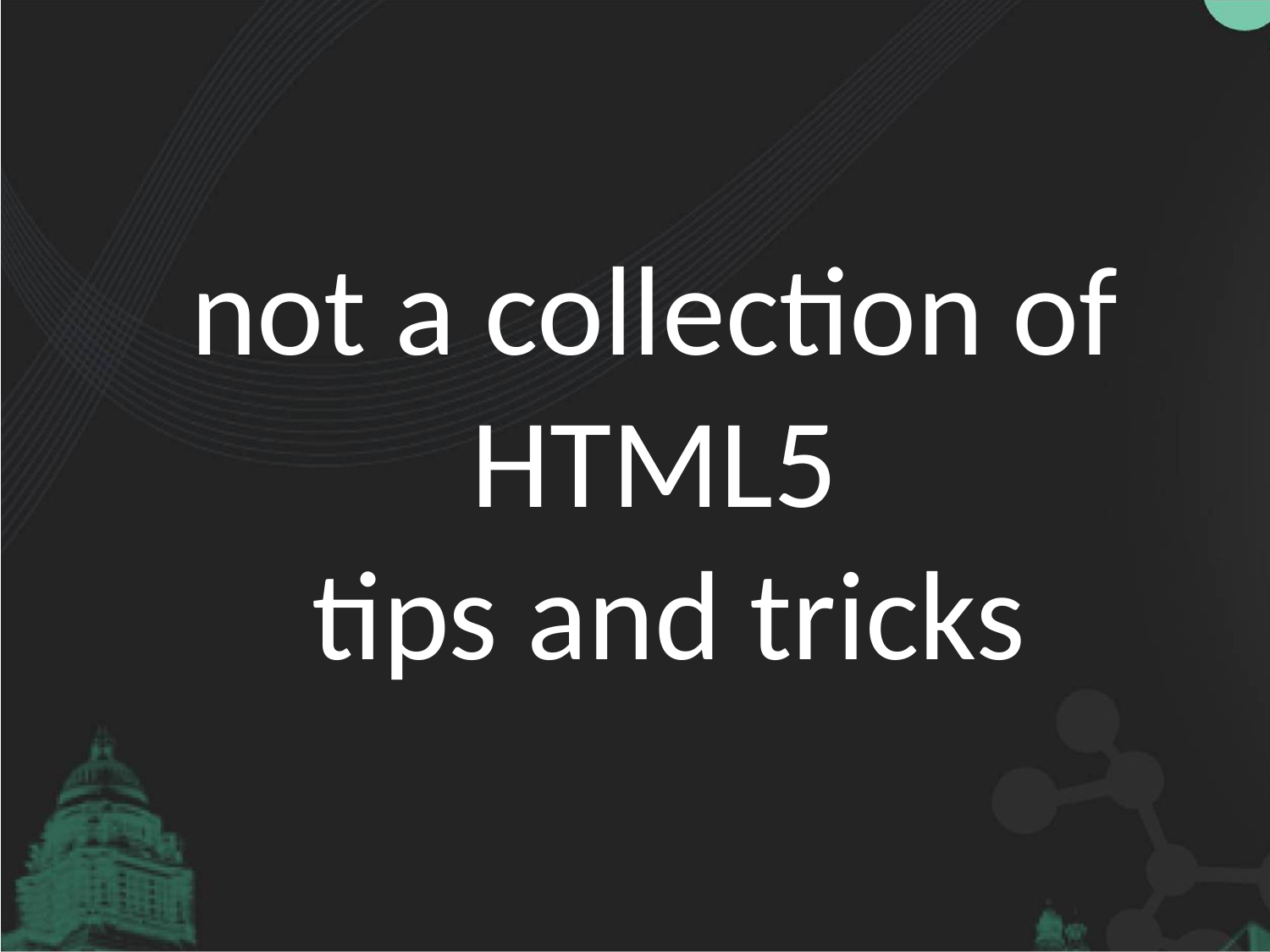

not a collection of
HTML5
tips and tricks